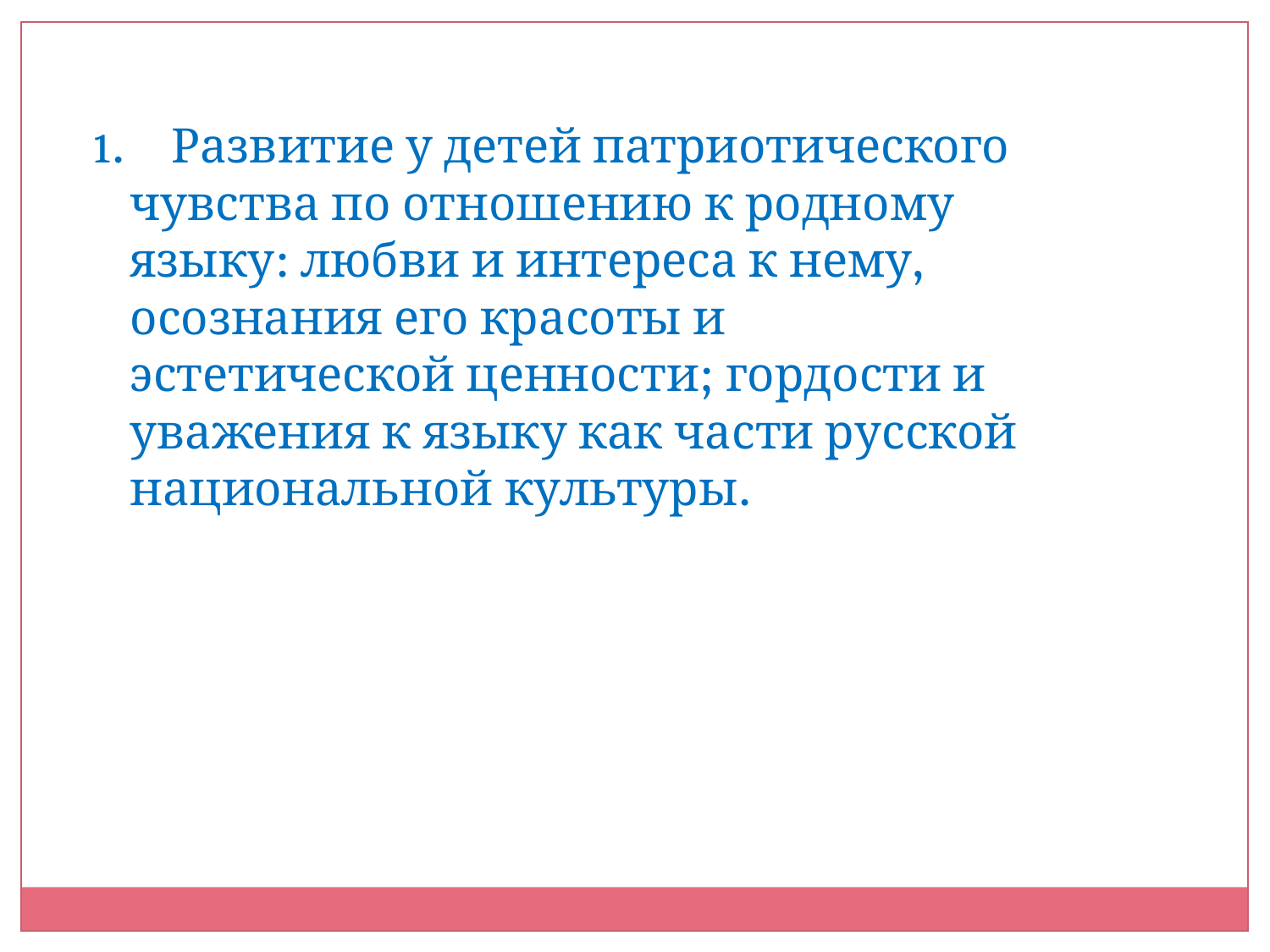

1.    Развитие у детей патриотического чувства по отношению к родному языку: любви и интереса к нему, осознания его красоты и эстетической ценности; гордости и уважения к языку как части русской национальной культуры.